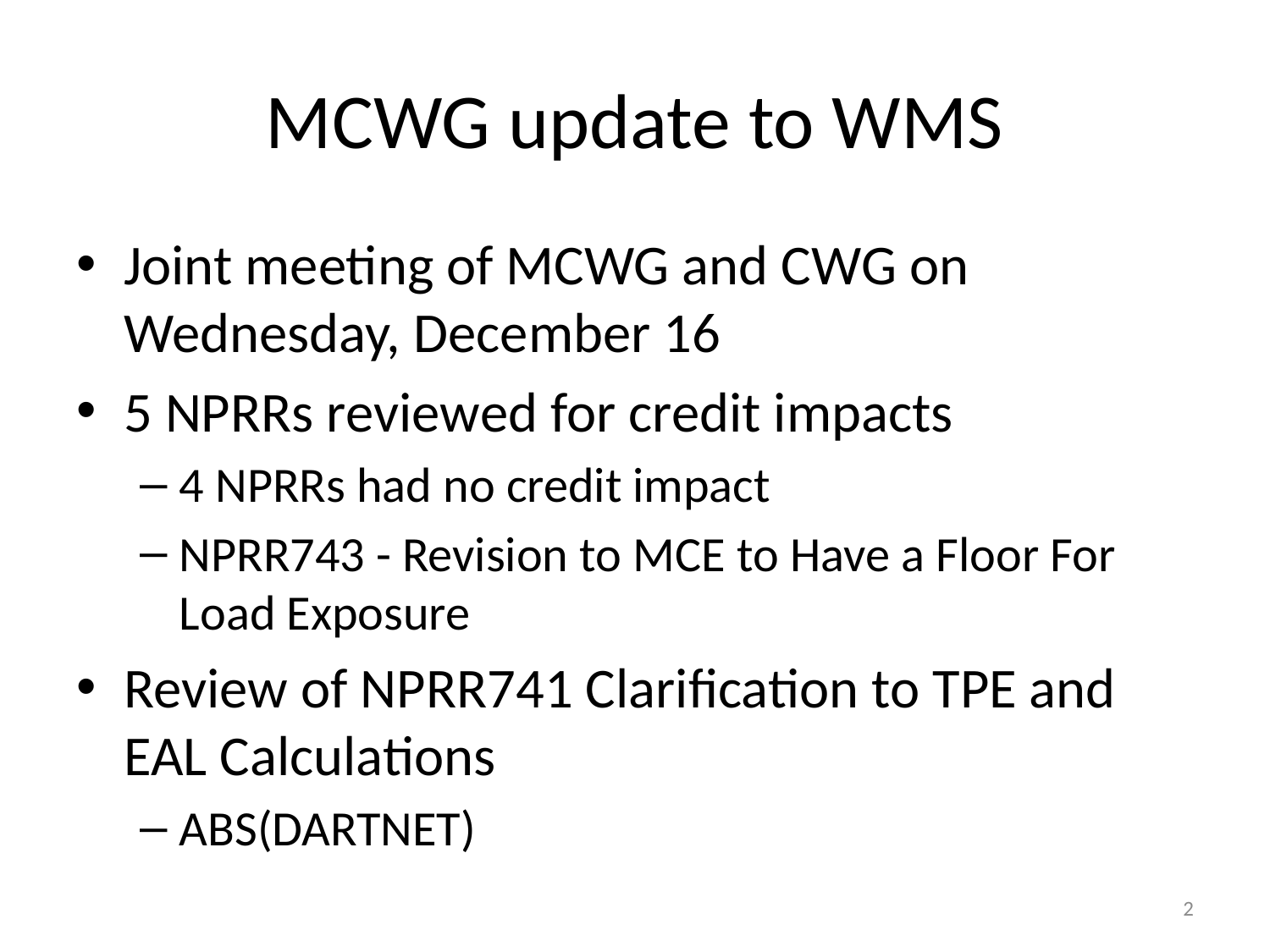

# MCWG update to WMS
Joint meeting of MCWG and CWG on Wednesday, December 16
5 NPRRs reviewed for credit impacts
4 NPRRs had no credit impact
NPRR743 - Revision to MCE to Have a Floor For Load Exposure
Review of NPRR741 Clarification to TPE and EAL Calculations
ABS(DARTNET)
2